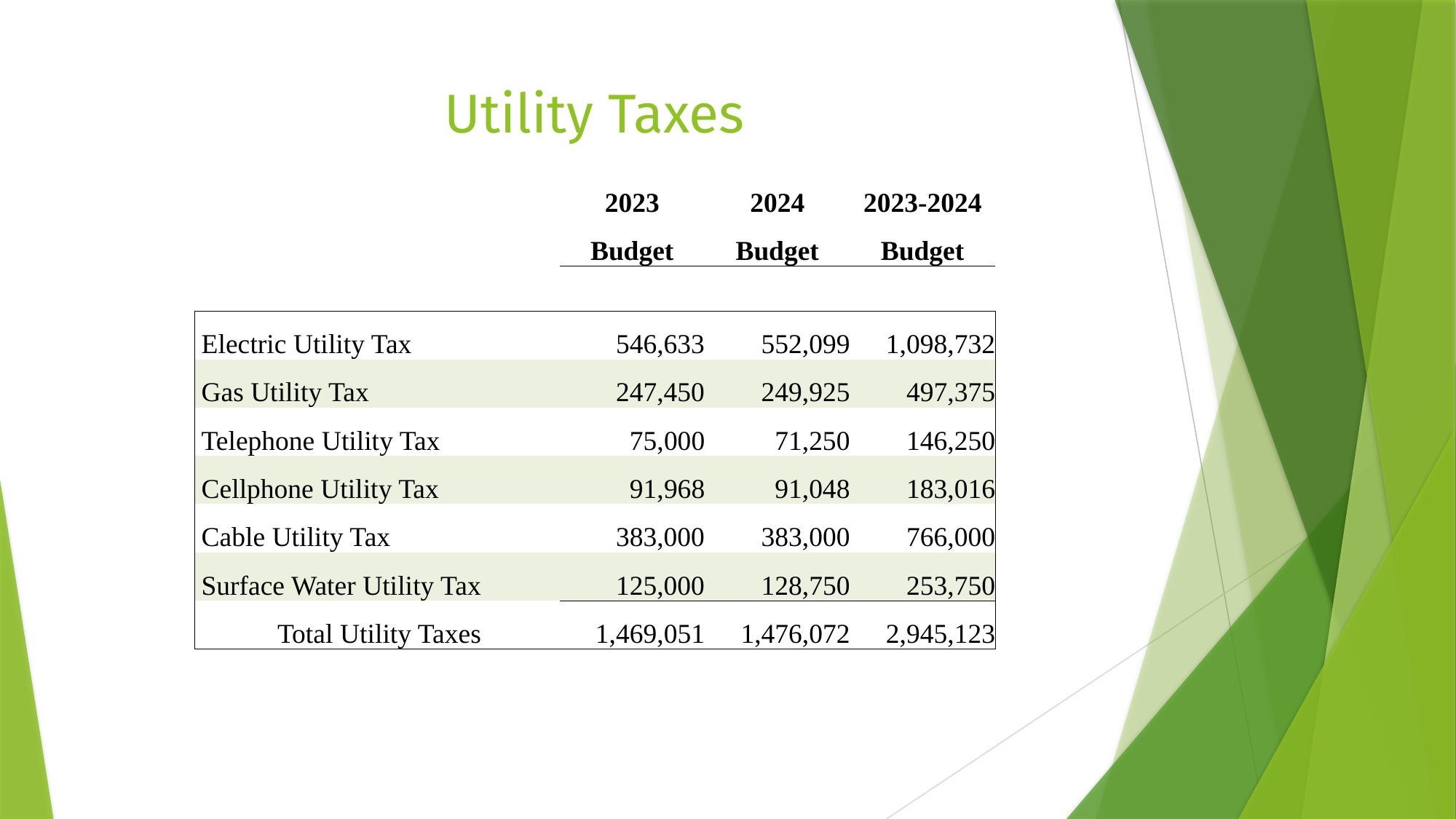

# Utility Taxes
|  |  | 2023 | 2024 | 2023-2024 |
| --- | --- | --- | --- | --- |
|  |  | Budget | Budget | Budget |
|  |  |  |  |  |
| Electric Utility Tax |  | 546,633 | 552,099 | 1,098,732 |
| Gas Utility Tax |  | 247,450 | 249,925 | 497,375 |
| Telephone Utility Tax |  | 75,000 | 71,250 | 146,250 |
| Cellphone Utility Tax |  | 91,968 | 91,048 | 183,016 |
| Cable Utility Tax |  | 383,000 | 383,000 | 766,000 |
| Surface Water Utility Tax |  | 125,000 | 128,750 | 253,750 |
| Total Utility Taxes |  | 1,469,051 | 1,476,072 | 2,945,123 |